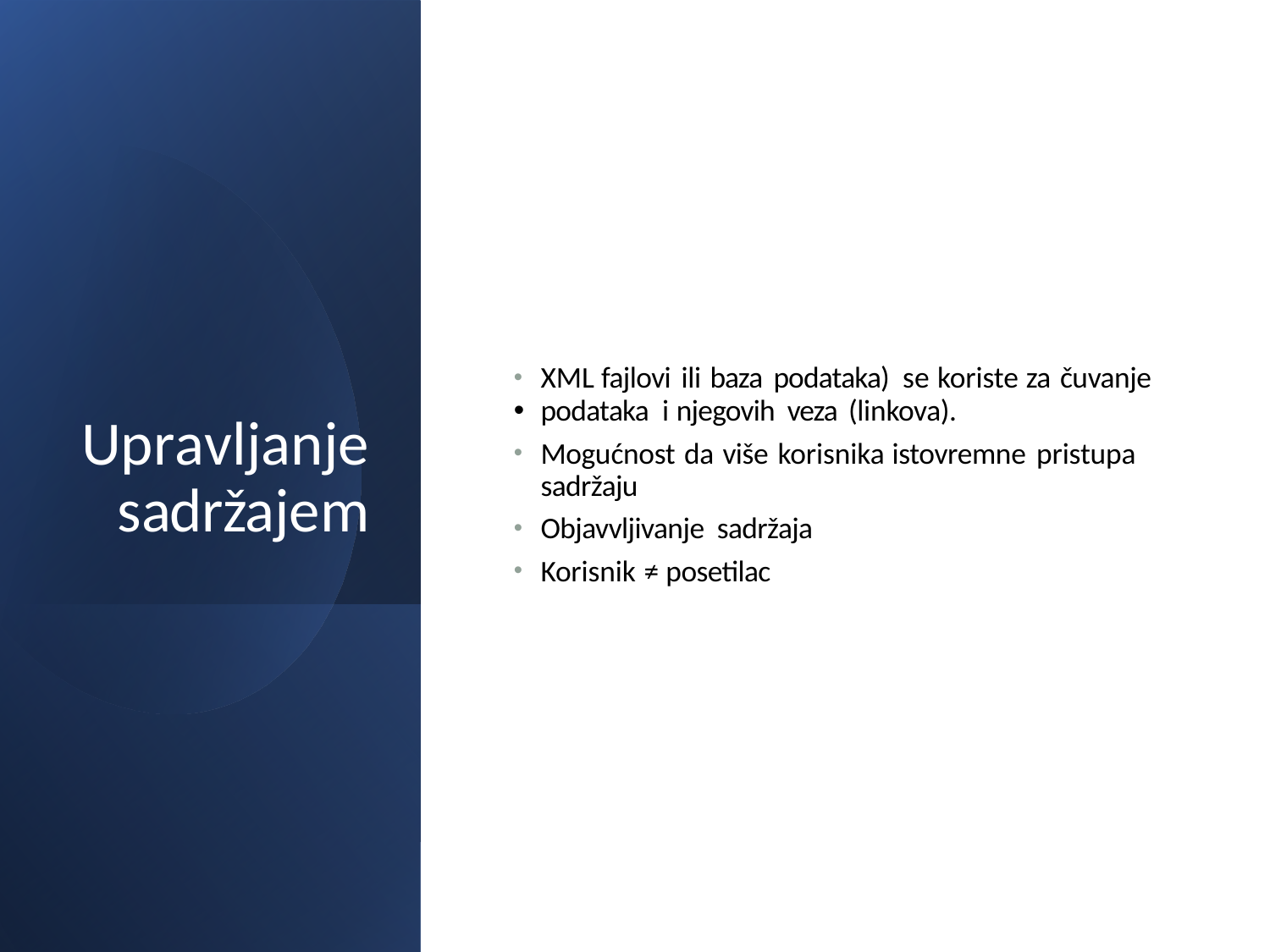

# Upravljanje sadržajem
XML fajlovi ili baza podataka) se koriste za čuvanje
podataka i njegovih veza (linkova).
Mogućnost da više korisnika istovremne pristupa sadržaju
Objavvljivanje sadržaja
Korisnik ≠ posetilac